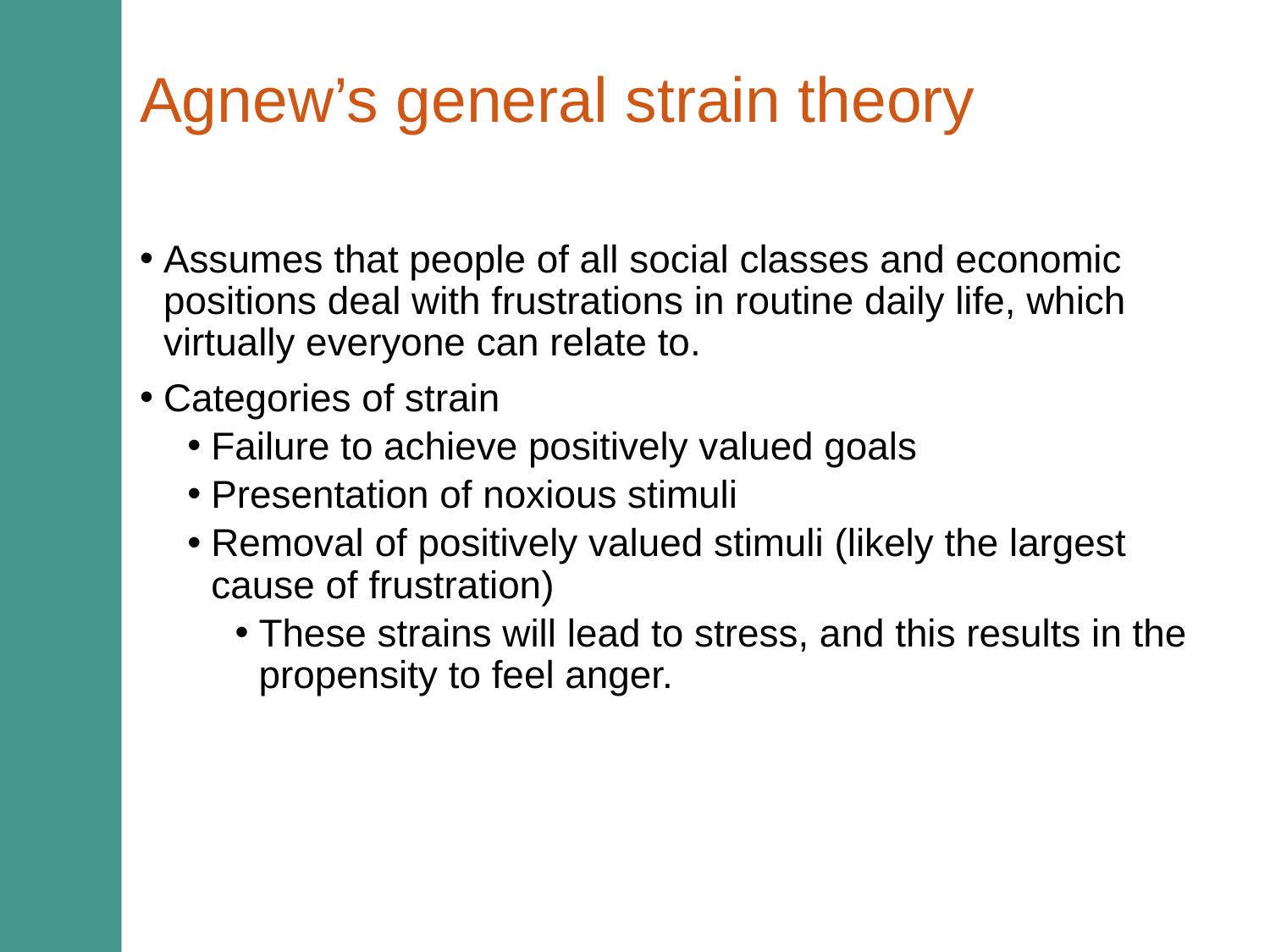

# Agnew’s general strain theory
Assumes that people of all social classes and economic positions deal with frustrations in routine daily life, which virtually everyone can relate to.
Categories of strain
Failure to achieve positively valued goals
Presentation of noxious stimuli
Removal of positively valued stimuli (likely the largest cause of frustration)
These strains will lead to stress, and this results in the propensity to feel anger.